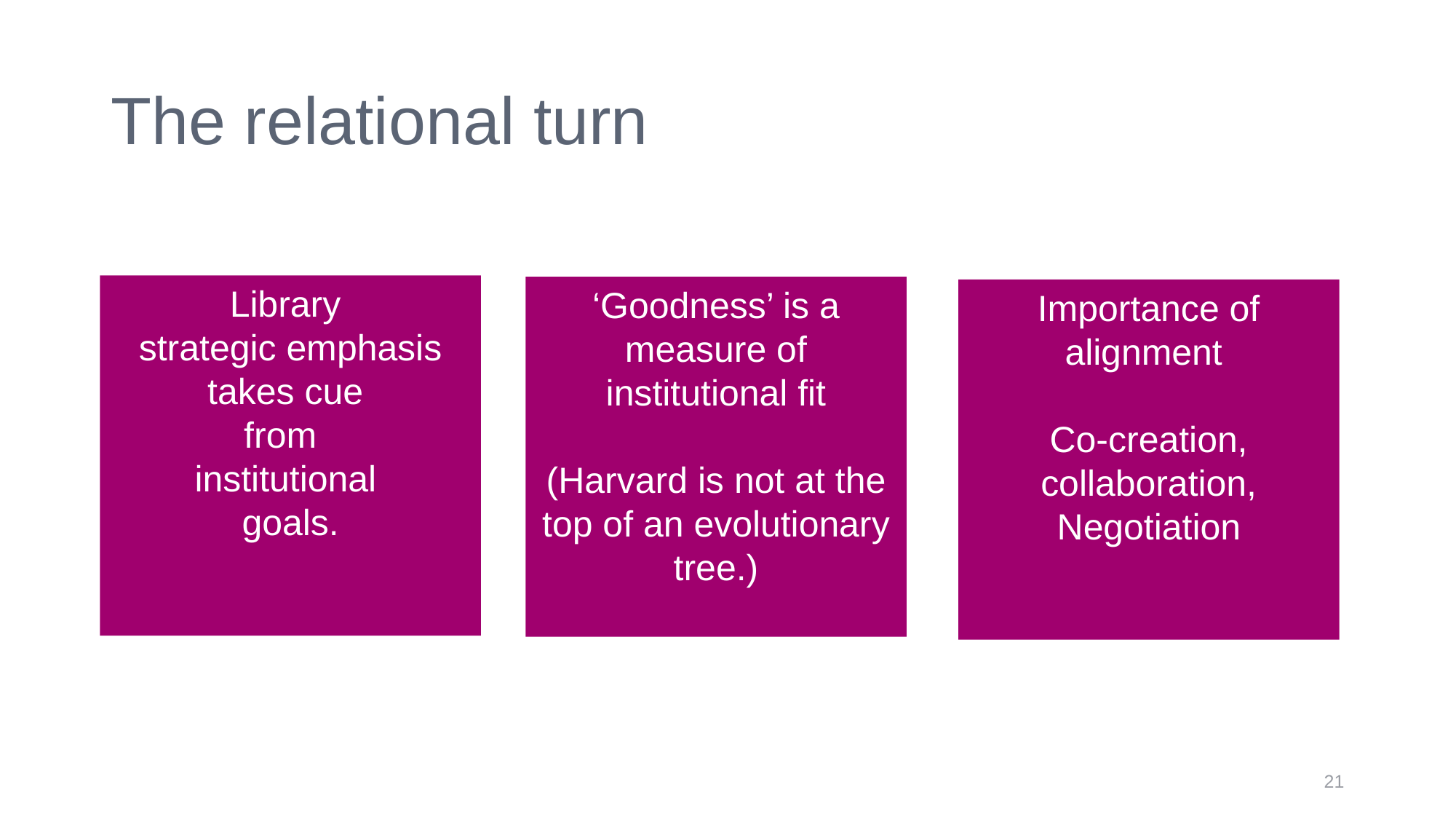

# The relational turn
Library
strategic emphasis takes cue
from
institutional
goals.

‘Goodness’ is a measure of institutional fit

(Harvard is not at the top of an evolutionary tree.)

Importance of alignment

Co-creation, collaboration,
Negotiation

21